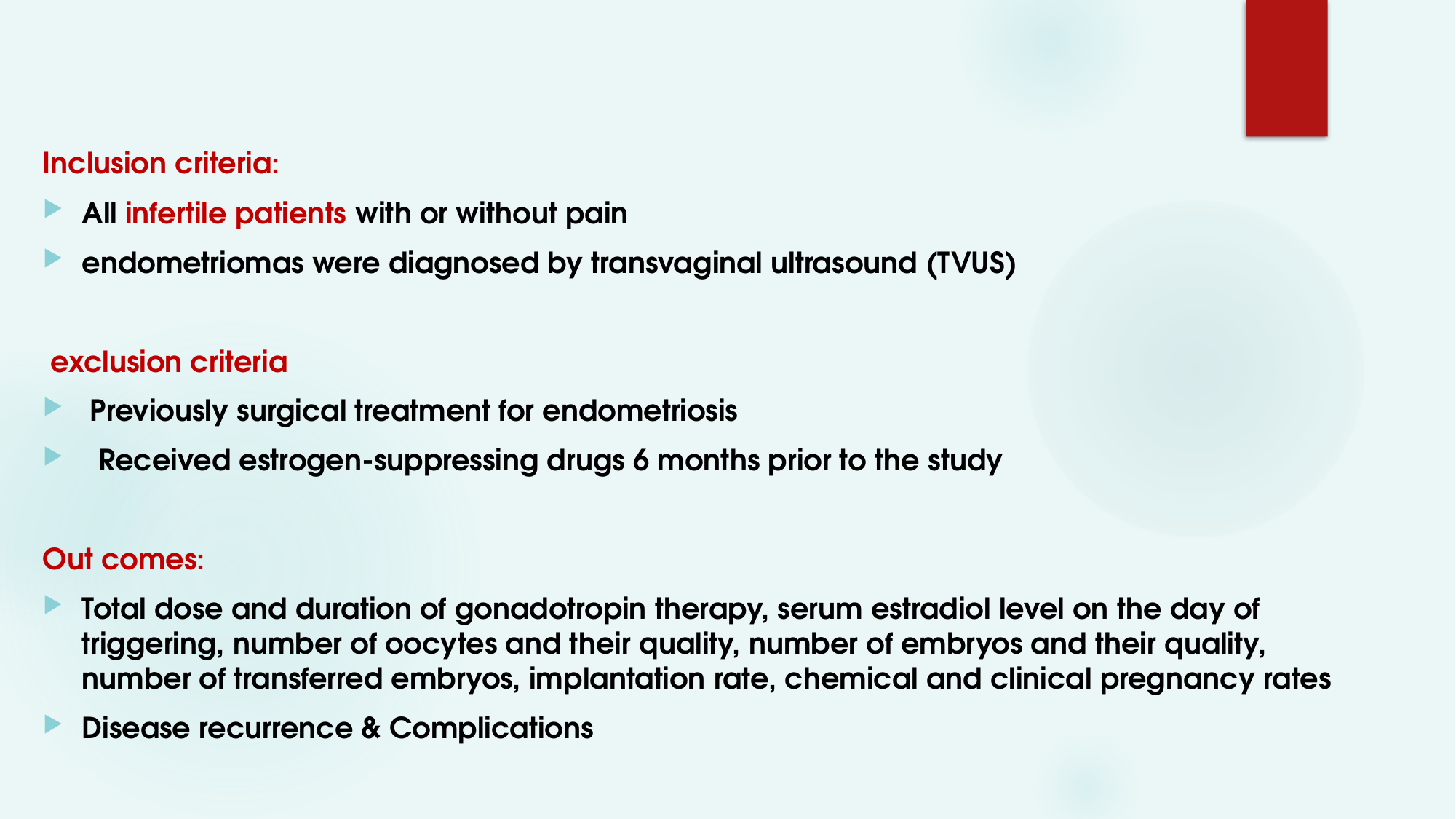

Inclusion criteria:
All infertile patients with or without pain
endometriomas were diagnosed by transvaginal ultrasound (TVUS)

 exclusion criteria
 Previously surgical treatment for endometriosis
  Received estrogen-suppressing drugs 6 months prior to the study

Out comes:
Total dose and duration of gonadotropin therapy, serum estradiol level on the day of triggering, number of oocytes and their quality, number of embryos and their quality, number of transferred embryos, implantation rate, chemical and clinical pregnancy rates
Disease recurrence & Complications